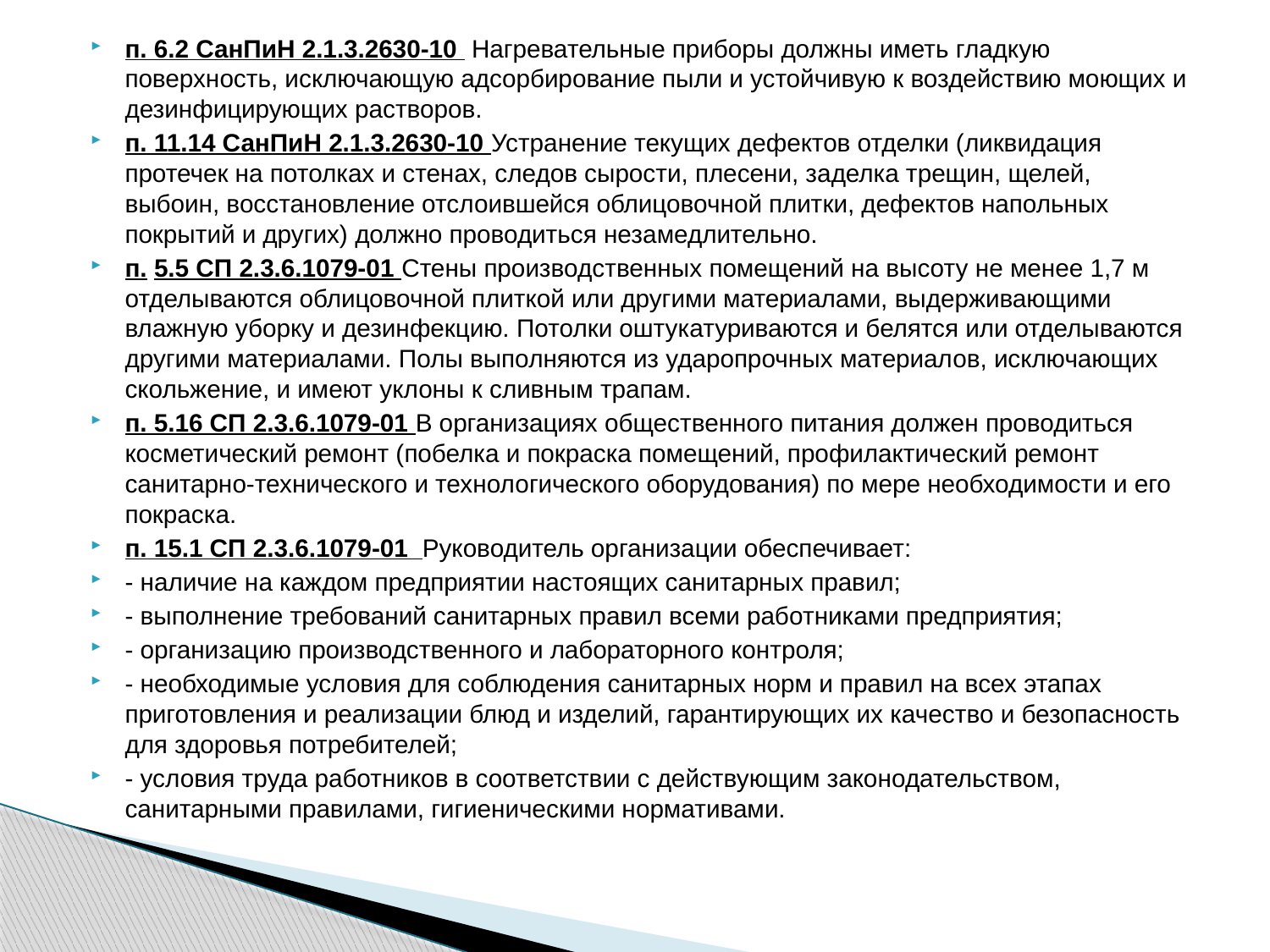

п. 6.2 СанПиН 2.1.3.2630-10  Нагревательные приборы должны иметь гладкую поверхность, исключающую адсорбирование пыли и устойчивую к воздействию моющих и дезинфицирующих растворов.
п. 11.14 СанПиН 2.1.3.2630-10 Устранение текущих дефектов отделки (ликвидация протечек на потолках и стенах, следов сырости, плесени, заделка трещин, щелей, выбоин, восстановление отслоившейся облицовочной плитки, дефектов напольных покрытий и других) должно проводиться незамедлительно.
п. 5.5 СП 2.3.6.1079-01 Стены производственных помещений на высоту не менее 1,7 м отделываются облицовочной плиткой или другими материалами, выдерживающими влажную уборку и дезинфекцию. Потолки оштукатуриваются и белятся или отделываются другими материалами. Полы выполняются из ударопрочных материалов, исключающих скольжение, и имеют уклоны к сливным трапам.
п. 5.16 СП 2.3.6.1079-01 В организациях общественного питания должен проводиться косметический ремонт (побелка и покраска помещений, профилактический ремонт санитарно-технического и технологического оборудования) по мере необходимости и его покраска.
п. 15.1 СП 2.3.6.1079-01  Руководитель организации обеспечивает:
- наличие на каждом предприятии настоящих санитарных правил;
- выполнение требований санитарных правил всеми работниками предприятия;
- организацию производственного и лабораторного контроля;
- необходимые условия для соблюдения санитарных норм и правил на всех этапах приготовления и реализации блюд и изделий, гарантирующих их качество и безопасность для здоровья потребителей;
- условия труда работников в соответствии с действующим законодательством, санитарными правилами, гигиеническими нормативами.